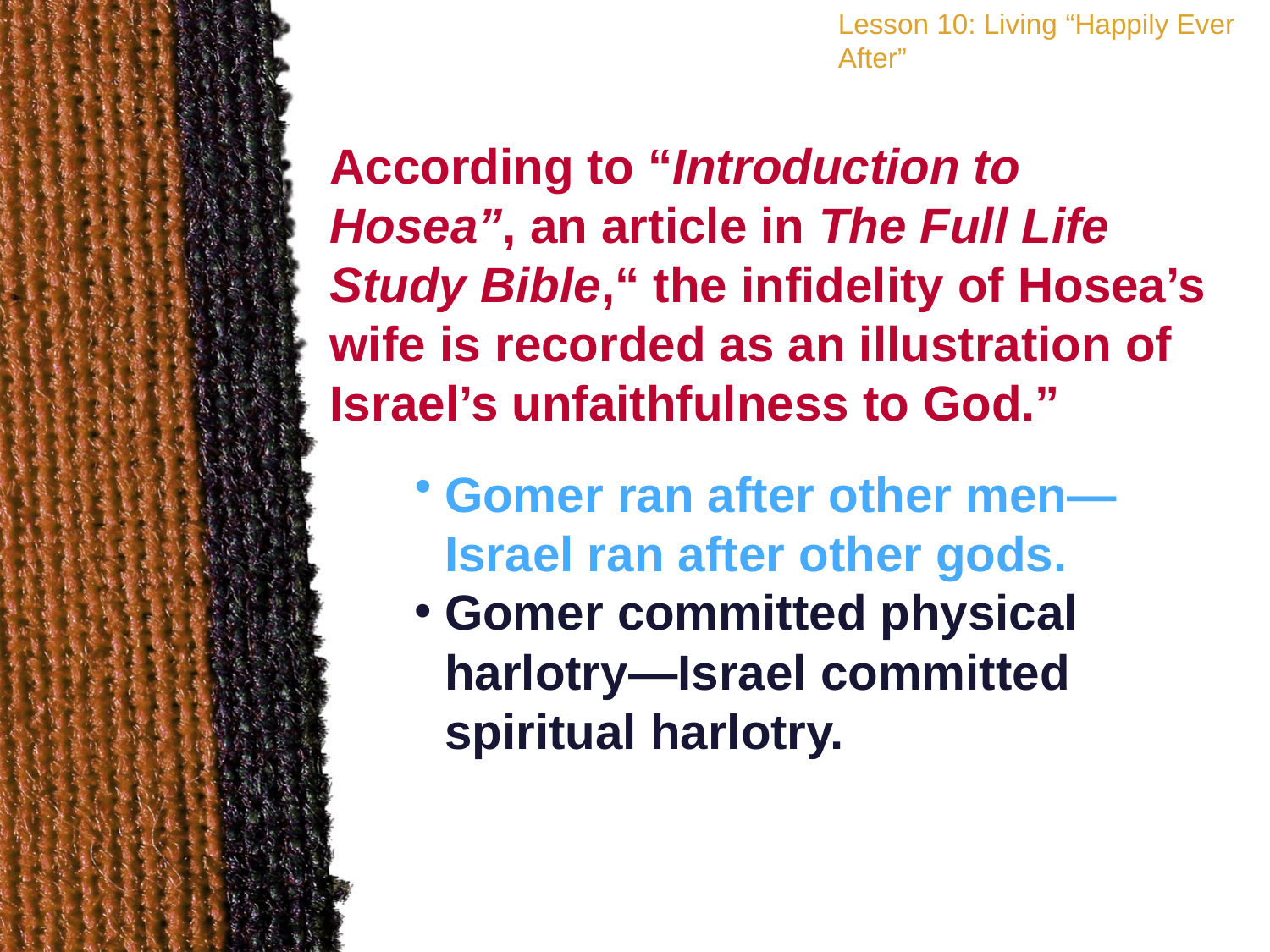

Lesson 10: Living “Happily Ever After”
According to “Introduction to Hosea”, an article in The Full Life Study Bible,“ the infidelity of Hosea’s wife is recorded as an illustration of Israel’s unfaithfulness to God.”
Gomer ran after other men—Israel ran after other gods.
Gomer committed physical harlotry—Israel committed spiritual harlotry.